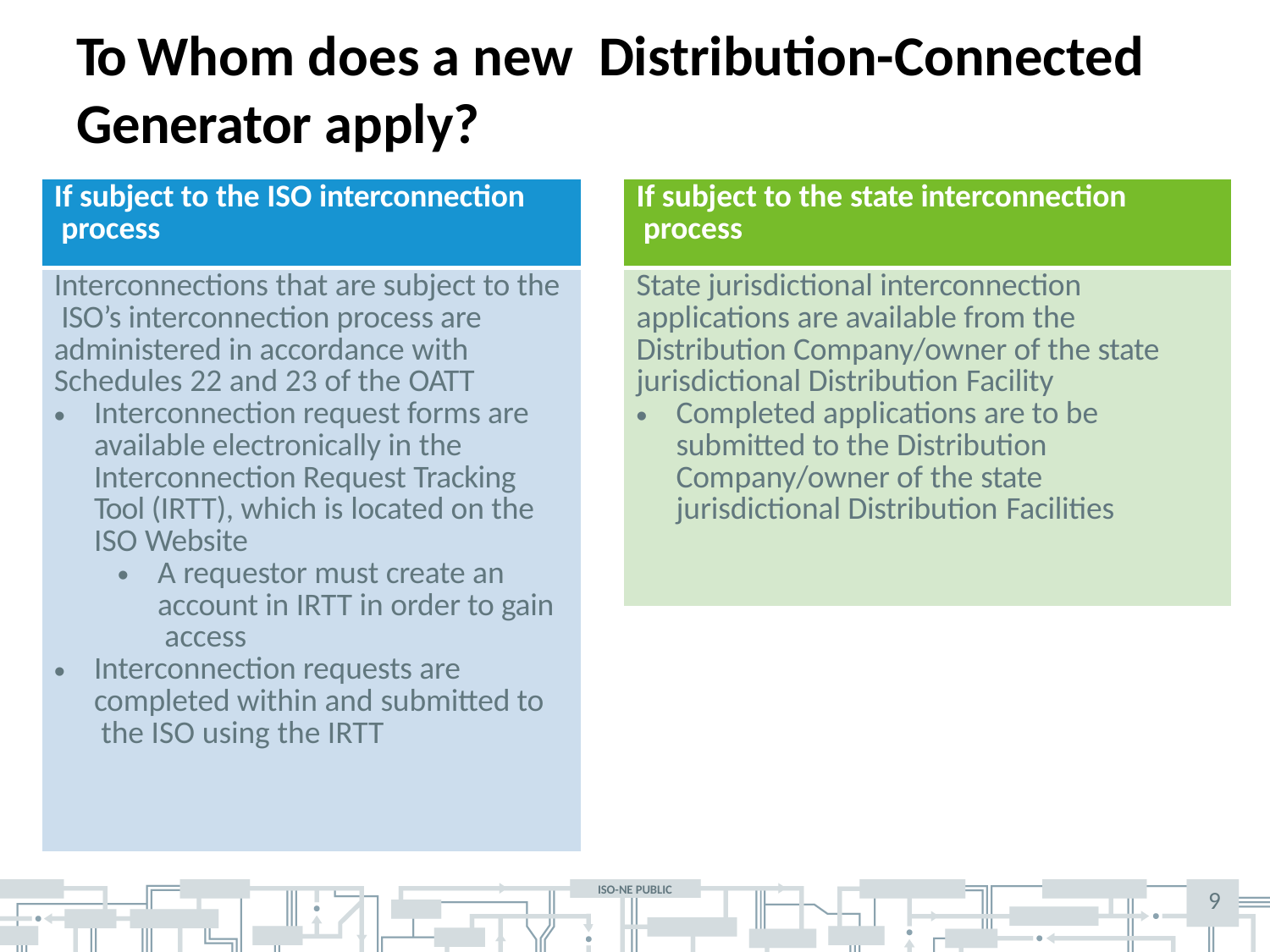

# To Whom does a new  Distribution-Connected Generator apply?
| If subject to the ISO interconnection process |
| --- |
| Interconnections that are subject to the ISO’s interconnection process are administered in accordance with Schedules 22 and 23 of the OATT Interconnection request forms are available electronically in the Interconnection Request Tracking Tool (IRTT), which is located on the ISO Website A requestor must create an account in IRTT in order to gain access Interconnection requests are completed within and submitted to the ISO using the IRTT |
| If subject to the state interconnection process |
| --- |
| State jurisdictional interconnection applications are available from the Distribution Company/owner of the state jurisdictional Distribution Facility Completed applications are to be submitted to the Distribution Company/owner of the state jurisdictional Distribution Facilities |
9